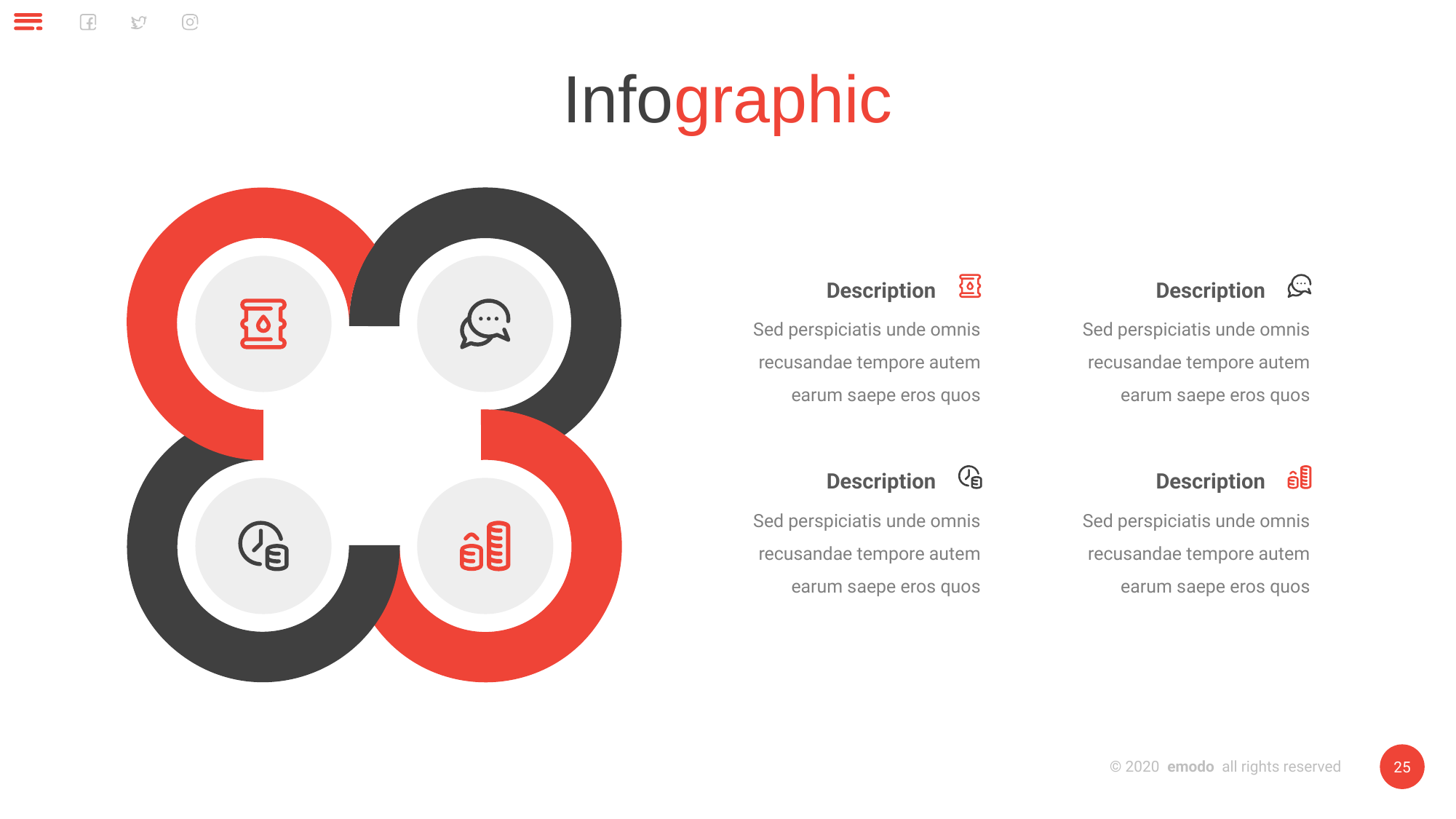

Infographic

Description
Description

Sed perspiciatis unde omnis recusandae tempore autem earum saepe eros quos
Sed perspiciatis unde omnis recusandae tempore autem earum saepe eros quos

Description
Description

Sed perspiciatis unde omnis recusandae tempore autem earum saepe eros quos
Sed perspiciatis unde omnis recusandae tempore autem earum saepe eros quos

© 2020  emodo  all rights reserved
25